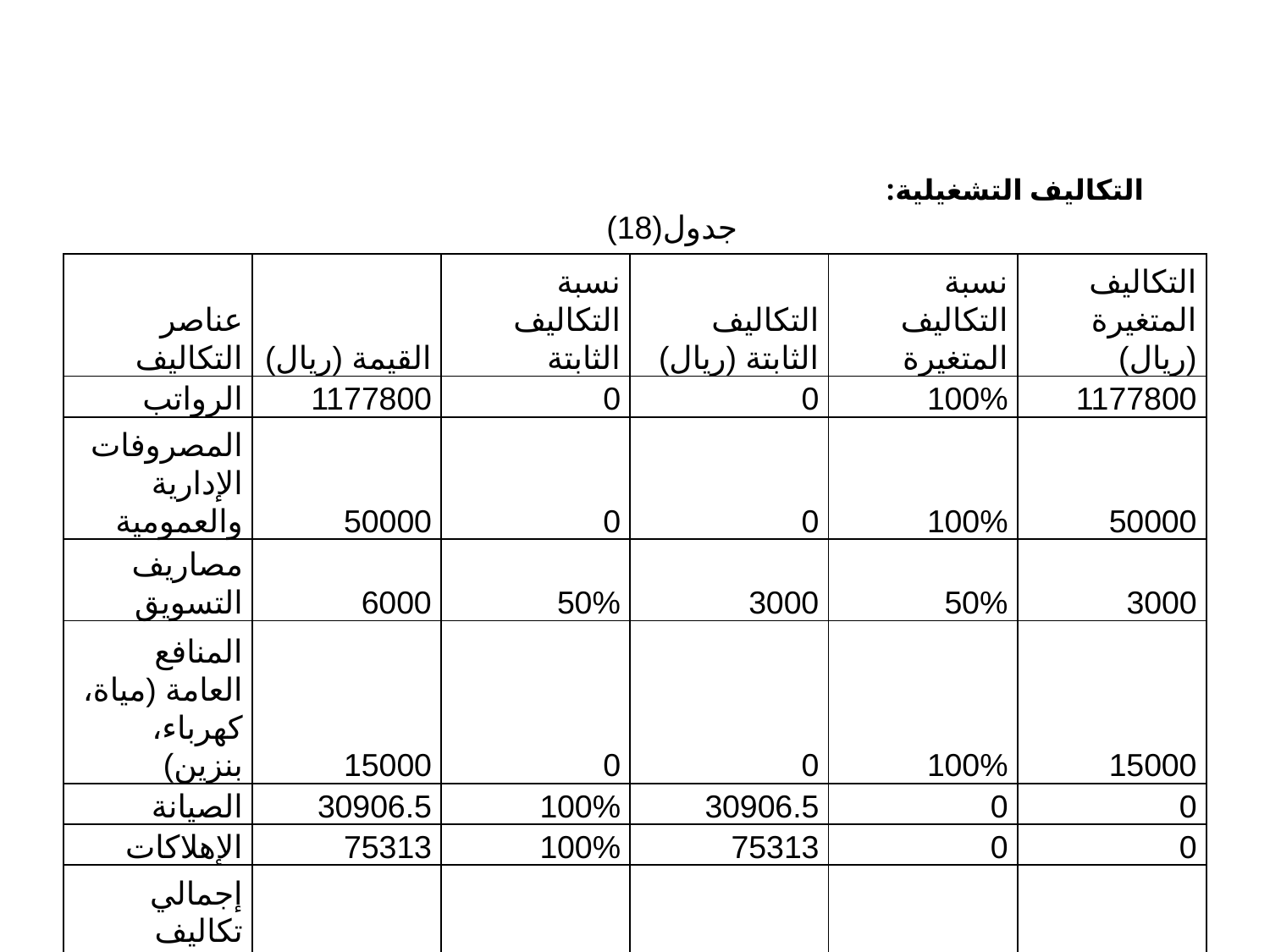

التكاليف التشغيلية:
جدول(18)
| عناصر التكاليف | القيمة (ريال) | نسبة التكاليف الثابتة | التكاليف الثابتة (ريال) | نسبة التكاليف المتغيرة | التكاليف المتغيرة (ريال) |
| --- | --- | --- | --- | --- | --- |
| الرواتب | 1177800 | 0 | 0 | 100% | 1177800 |
| المصروفات الإدارية والعمومية | 50000 | 0 | 0 | 100% | 50000 |
| مصاريف التسويق | 6000 | 50% | 3000 | 50% | 3000 |
| المنافع العامة (مياة، كهرباء، بنزين) | 15000 | 0 | 0 | 100% | 15000 |
| الصيانة | 30906.5 | 100% | 30906.5 | 0 | 0 |
| الإهلاكات | 75313 | 100% | 75313 | 0 | 0 |
| إجمالي تكاليف التشغيل | 1355020 |  | 109219.5 |  | 1245800 |